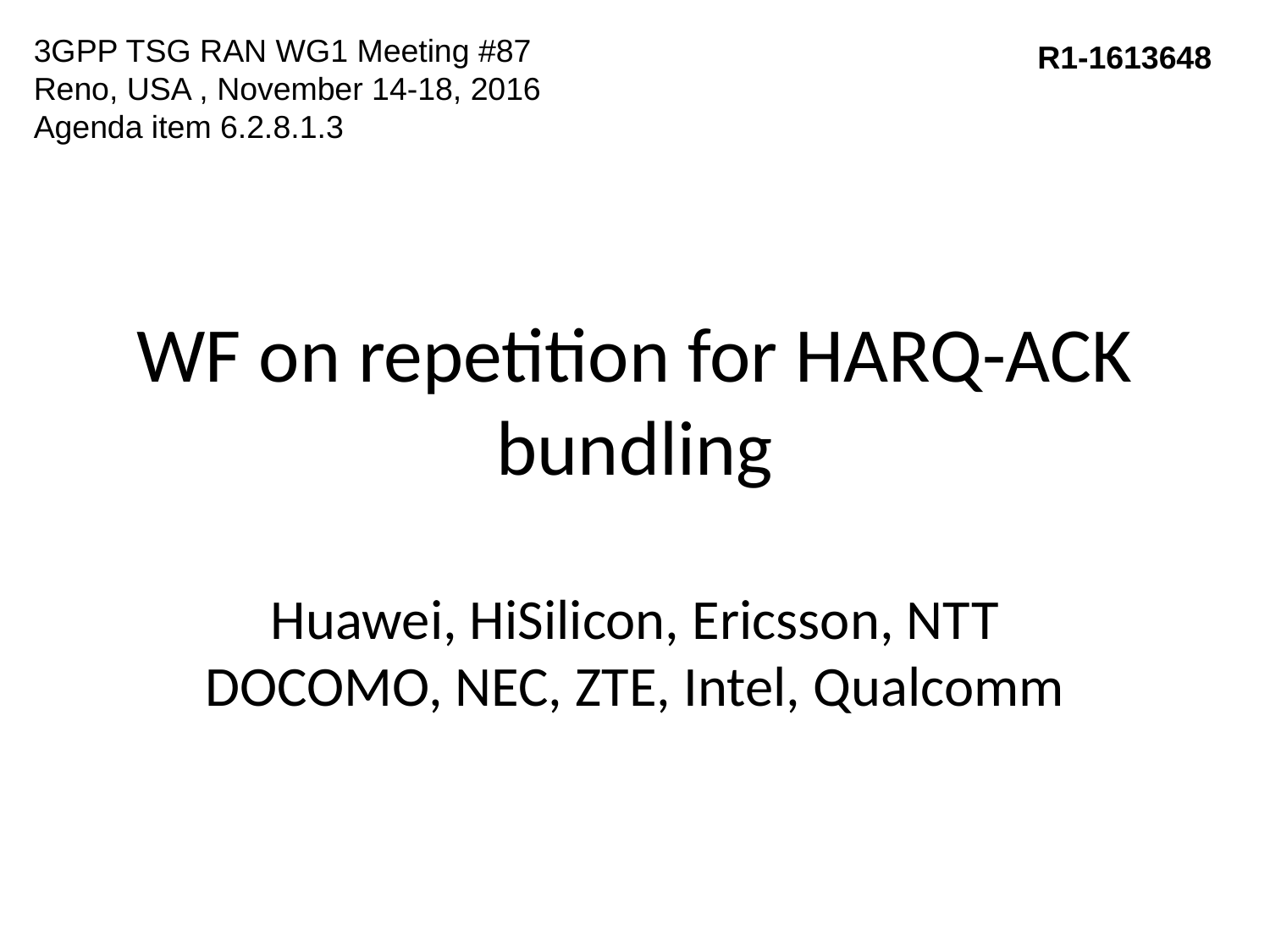

3GPP TSG RAN WG1 Meeting #87
Reno, USA , November 14-18, 2016
Agenda item 6.2.8.1.3
R1-1613648
# WF on repetition for HARQ-ACK bundling
Huawei, HiSilicon, Ericsson, NTT DOCOMO, NEC, ZTE, Intel, Qualcomm